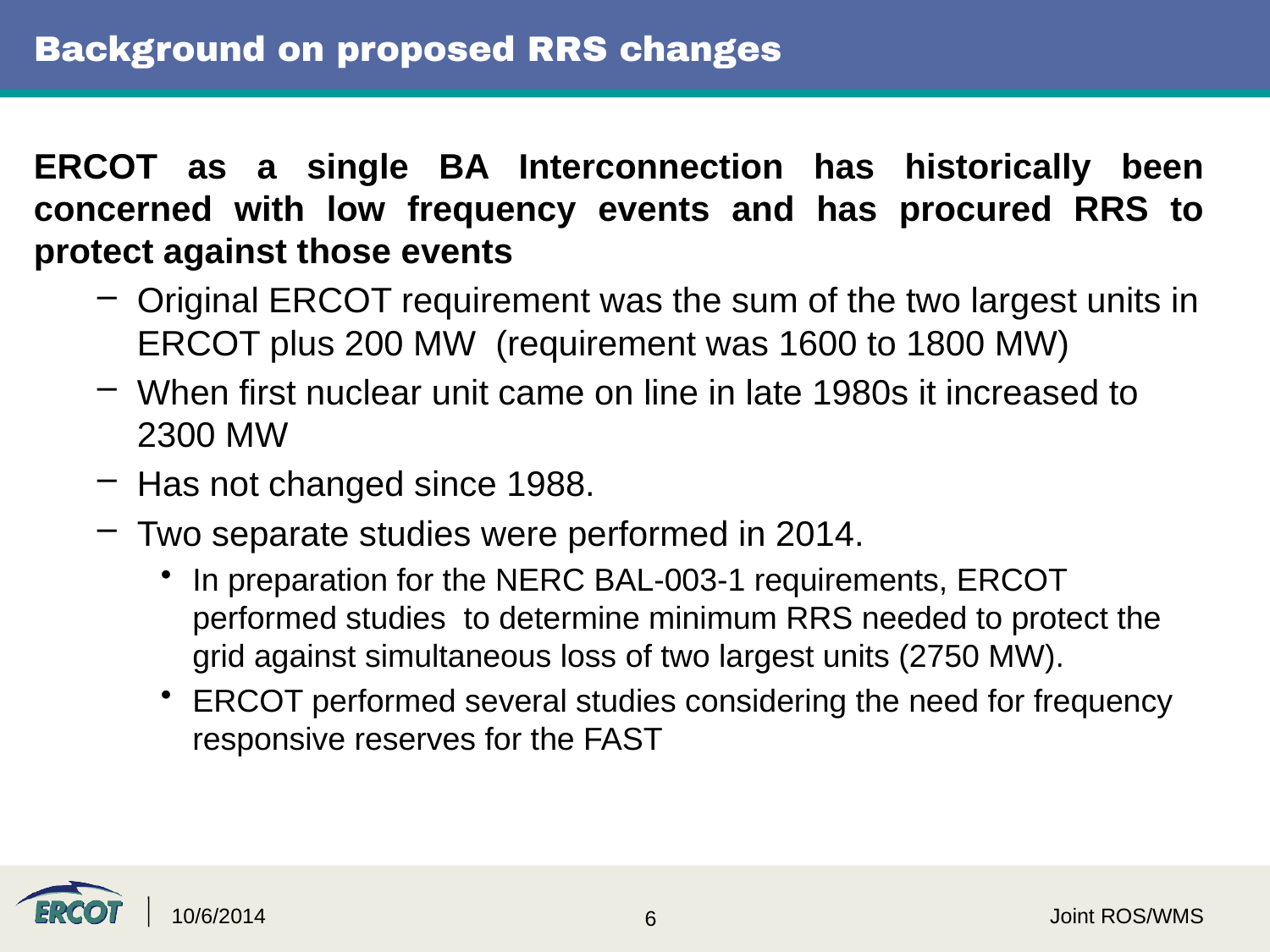

# Background on proposed RRS changes
ERCOT as a single BA Interconnection has historically been concerned with low frequency events and has procured RRS to protect against those events
Original ERCOT requirement was the sum of the two largest units in ERCOT plus 200 MW  (requirement was 1600 to 1800 MW)
When first nuclear unit came on line in late 1980s it increased to 2300 MW
Has not changed since 1988.
Two separate studies were performed in 2014.
In preparation for the NERC BAL-003-1 requirements, ERCOT performed studies  to determine minimum RRS needed to protect the grid against simultaneous loss of two largest units (2750 MW).
ERCOT performed several studies considering the need for frequency responsive reserves for the FAST
10/6/2014
Joint ROS/WMS